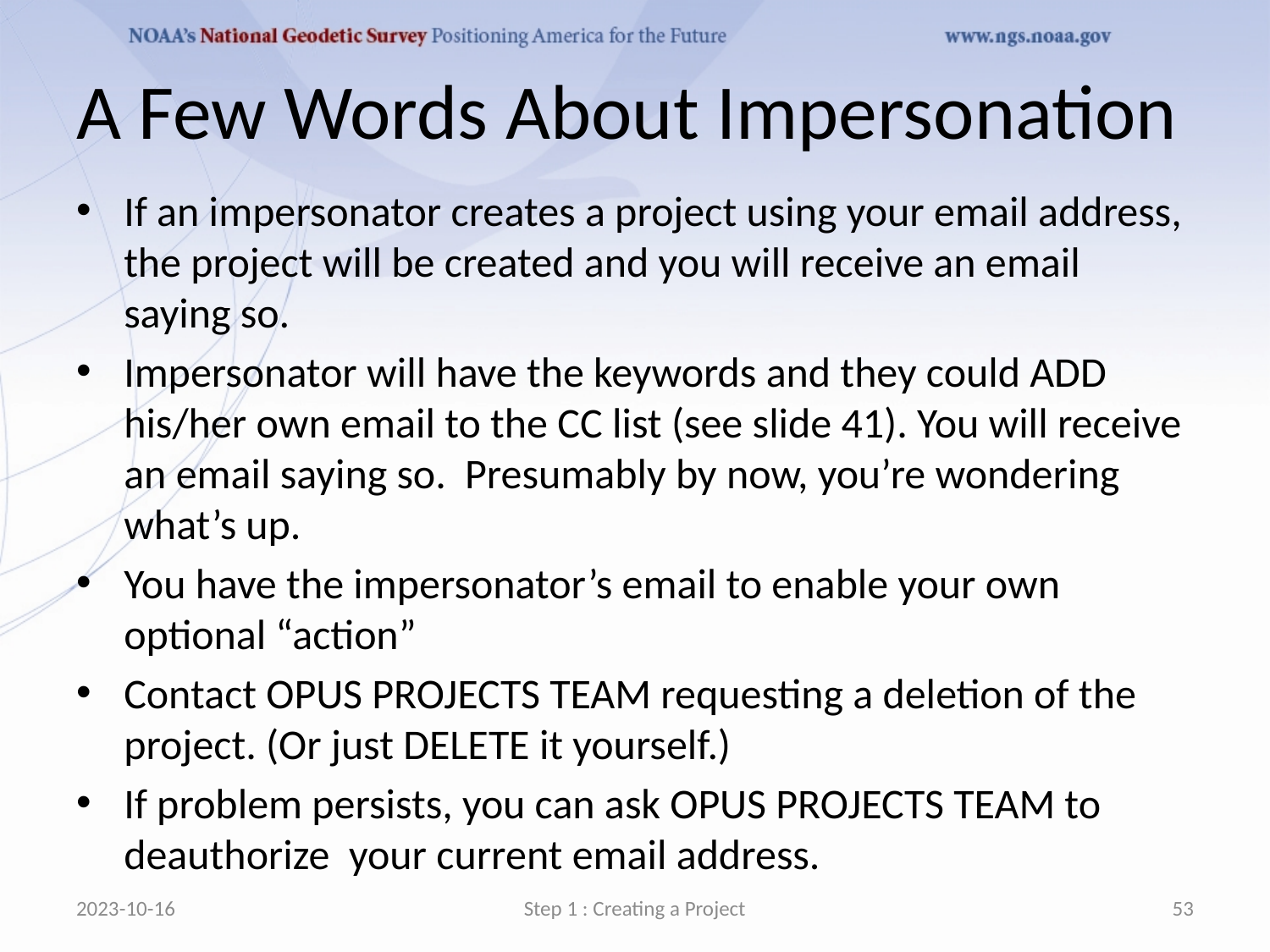

# A Few Words About Impersonation
If an impersonator creates a project using your email address, the project will be created and you will receive an email saying so.
Impersonator will have the keywords and they could ADD his/her own email to the CC list (see slide 41). You will receive an email saying so.  Presumably by now, you’re wondering what’s up.
You have the impersonator’s email to enable your own optional “action”
Contact OPUS PROJECTS TEAM requesting a deletion of the project. (Or just DELETE it yourself.)
If problem persists, you can ask OPUS PROJECTS TEAM to deauthorize  your current email address.
2023-10-16
Step 1 : Creating a Project
53